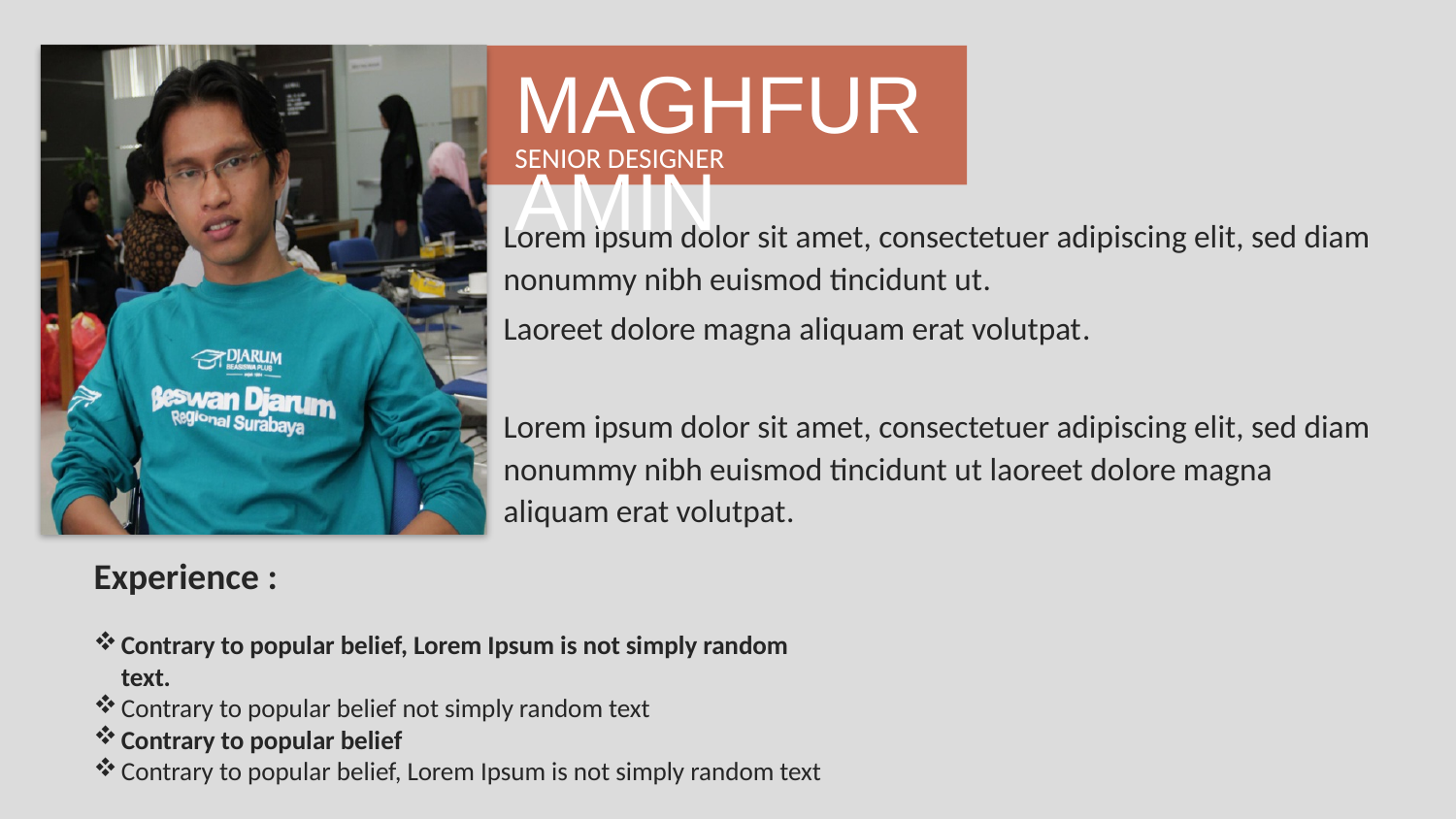

MAGHFUR AMIN
SENIOR DESIGNER

Lorem ipsum dolor sit amet, consectetuer adipiscing elit, sed diam nonummy nibh euismod tincidunt ut.
Laoreet dolore magna aliquam erat volutpat.

Lorem ipsum dolor sit amet, consectetuer adipiscing elit, sed diam nonummy nibh euismod tincidunt ut laoreet dolore magna aliquam erat volutpat.
Experience :

Contrary to popular belief, Lorem Ipsum is not simply random text.
Contrary to popular belief not simply random text
Contrary to popular belief
Contrary to popular belief, Lorem Ipsum is not simply random text